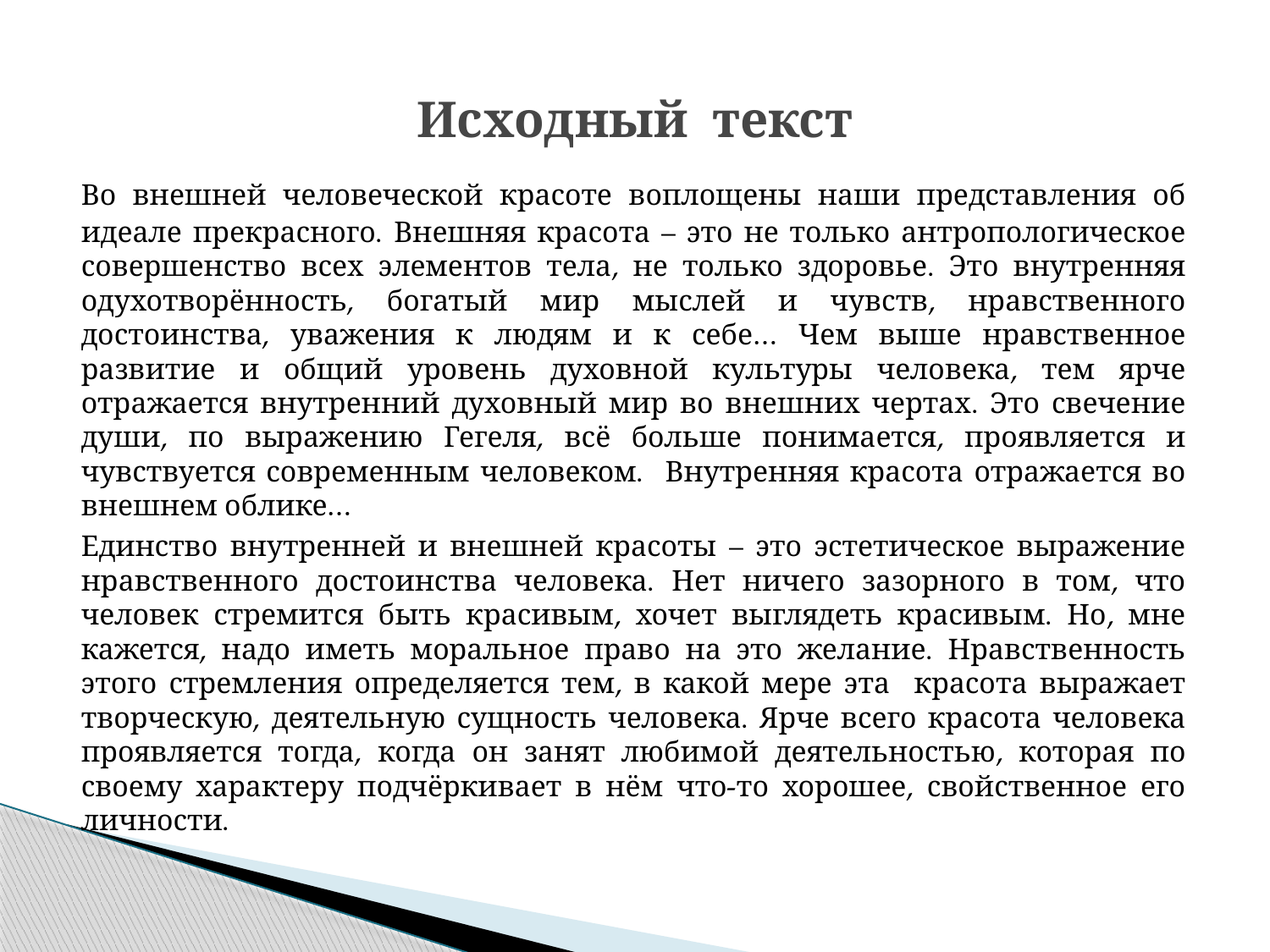

# Исходный  текст
	Во внешней человеческой красоте воплощены наши представления об идеале прекрасного. Внешняя красота – это не только антропологическое совершенство всех элементов тела, не только здоровье. Это внутренняя одухотворённость, богатый мир мыслей и чувств, нравственного достоинства, уважения к людям и к себе… Чем выше нравственное развитие и общий уровень духовной культуры человека, тем ярче отражается внутренний духовный мир во внешних чертах. Это свечение души, по выражению Гегеля, всё больше понимается, проявляется и чувствуется современным человеком.  Внутренняя красота отражается во внешнем облике…
	Единство внутренней и внешней красоты – это эстетическое выражение нравственного достоинства человека. Нет ничего зазорного в том, что человек стремится быть красивым, хочет выглядеть красивым. Но, мне кажется, надо иметь моральное право на это желание. Нравственность этого стремления определяется тем, в какой мере эта  красота выражает творческую, деятельную сущность человека. Ярче всего красота человека проявляется тогда, когда он занят любимой деятельностью, которая по своему характеру подчёркивает в нём что-то хорошее, свойственное его личности.